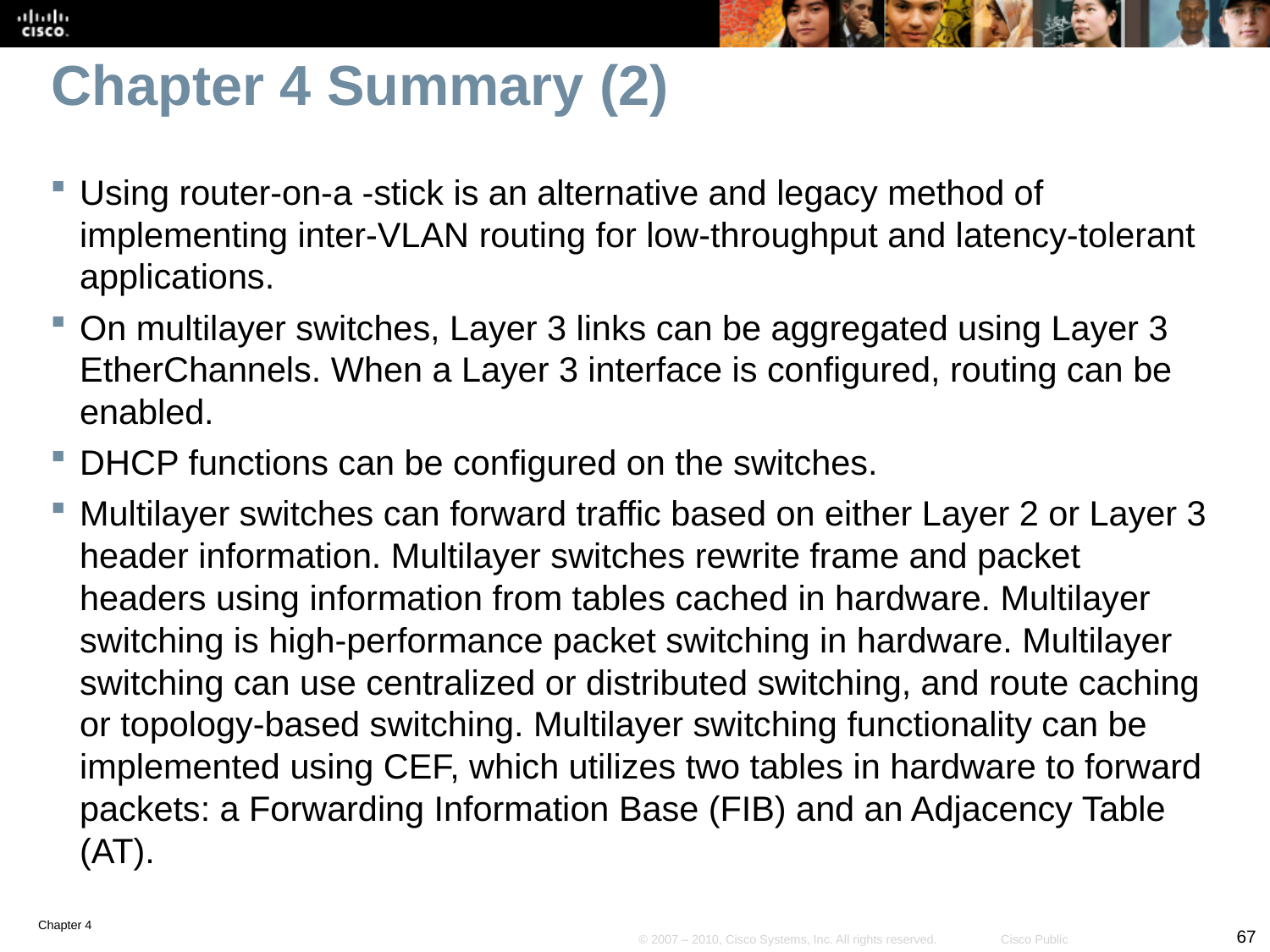

# Chapter 4 Summary (2)
Using router-on-a -stick is an alternative and legacy method of implementing inter-VLAN routing for low-throughput and latency-tolerant applications.
On multilayer switches, Layer 3 links can be aggregated using Layer 3 EtherChannels. When a Layer 3 interface is configured, routing can be enabled.
DHCP functions can be configured on the switches.
Multilayer switches can forward traffic based on either Layer 2 or Layer 3 header information. Multilayer switches rewrite frame and packet headers using information from tables cached in hardware. Multilayer switching is high-performance packet switching in hardware. Multilayer switching can use centralized or distributed switching, and route caching or topology-based switching. Multilayer switching functionality can be implemented using CEF, which utilizes two tables in hardware to forward packets: a Forwarding Information Base (FIB) and an Adjacency Table (AT).